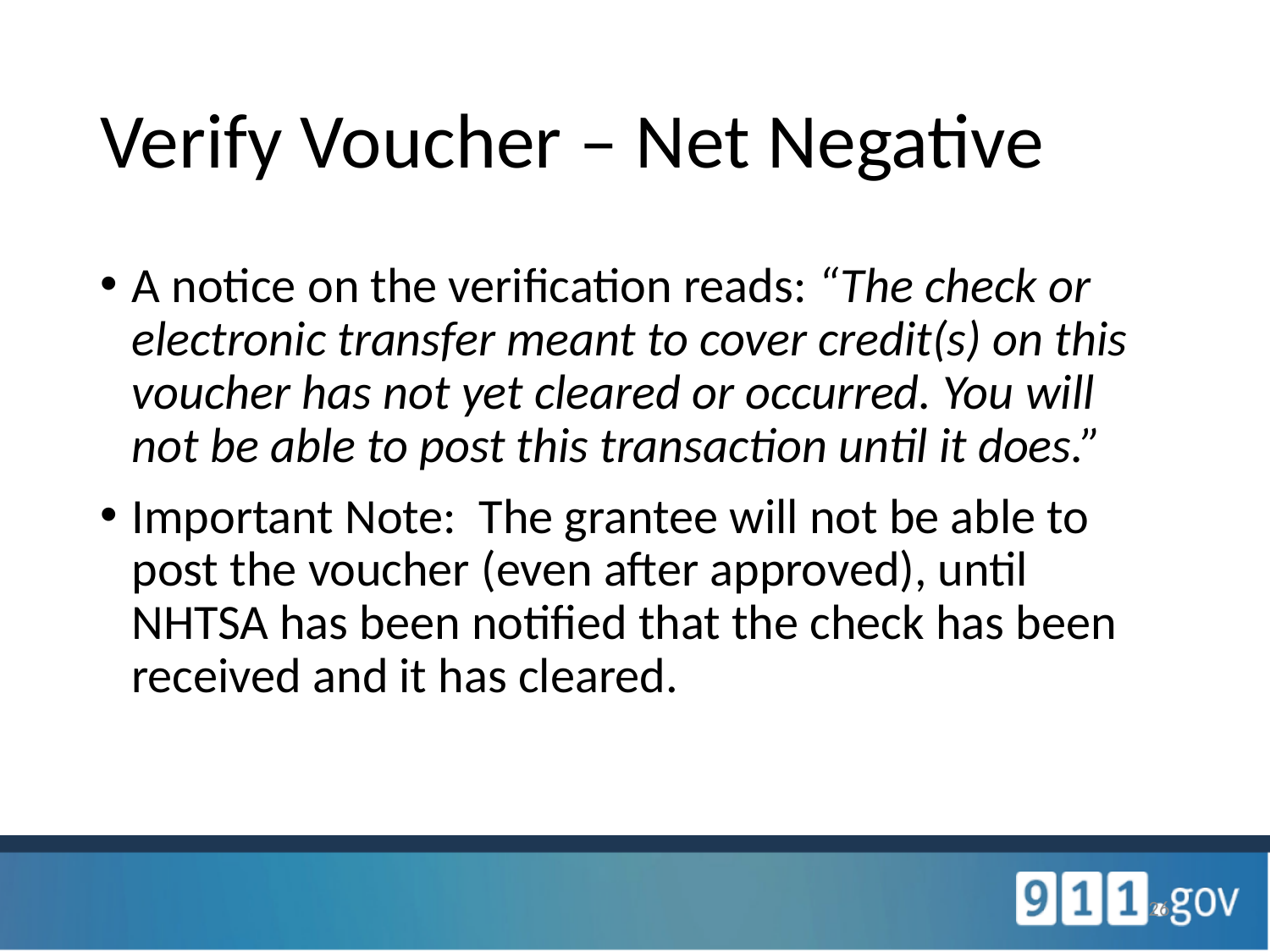

# Verify Voucher – Net Negative
A notice on the verification reads: “The check or electronic transfer meant to cover credit(s) on this voucher has not yet cleared or occurred. You will not be able to post this transaction until it does.”
Important Note:  The grantee will not be able to post the voucher (even after approved), until NHTSA has been notified that the check has been received and it has cleared.

26